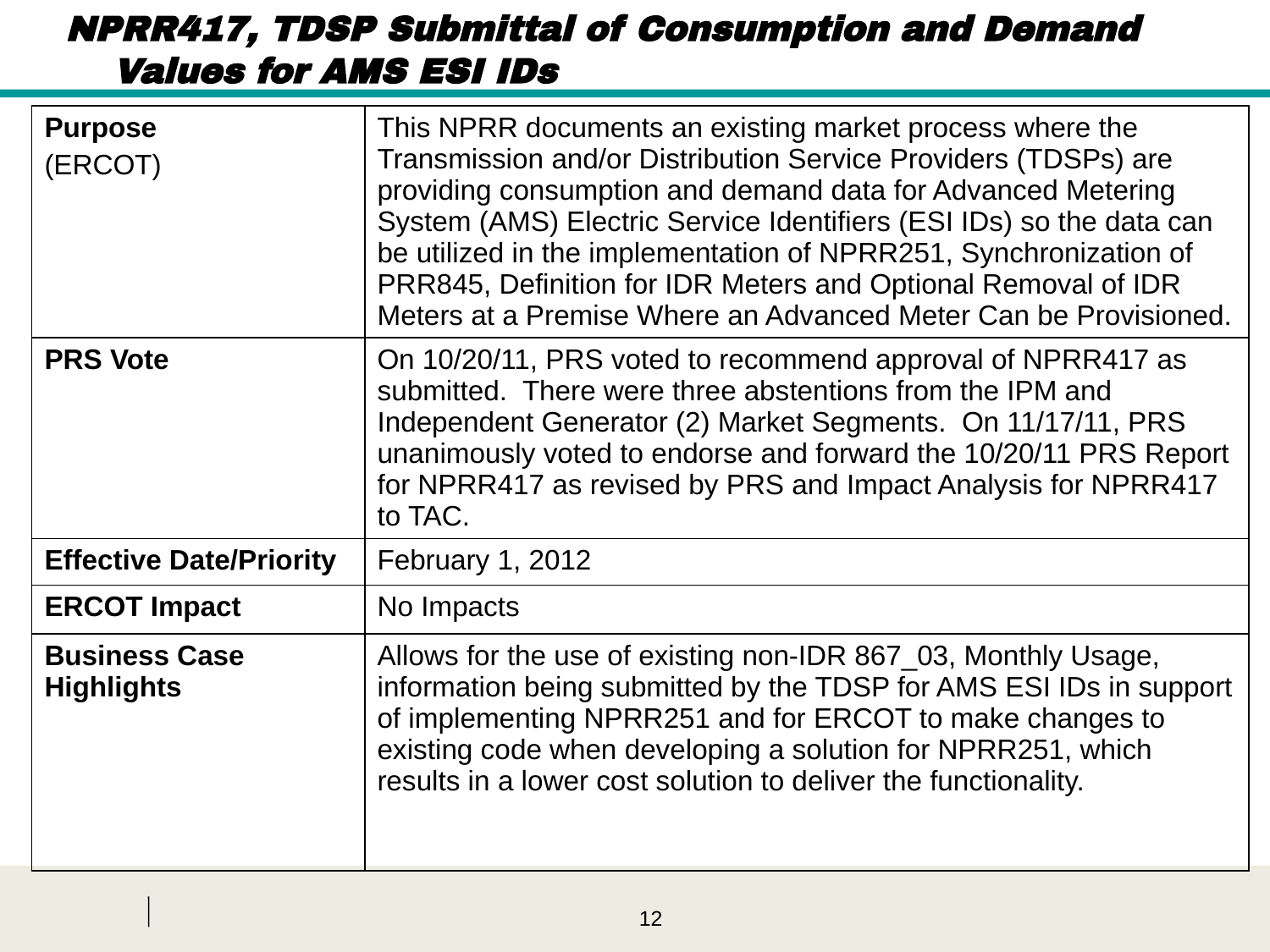

NPRR417, TDSP Submittal of Consumption and Demand Values for AMS ESI IDs
| Purpose (ERCOT) | This NPRR documents an existing market process where the Transmission and/or Distribution Service Providers (TDSPs) are providing consumption and demand data for Advanced Metering System (AMS) Electric Service Identifiers (ESI IDs) so the data can be utilized in the implementation of NPRR251, Synchronization of PRR845, Definition for IDR Meters and Optional Removal of IDR Meters at a Premise Where an Advanced Meter Can be Provisioned. |
| --- | --- |
| PRS Vote | On 10/20/11, PRS voted to recommend approval of NPRR417 as submitted. There were three abstentions from the IPM and Independent Generator (2) Market Segments. On 11/17/11, PRS unanimously voted to endorse and forward the 10/20/11 PRS Report for NPRR417 as revised by PRS and Impact Analysis for NPRR417 to TAC. |
| Effective Date/Priority | February 1, 2012 |
| ERCOT Impact | No Impacts |
| Business Case Highlights | Allows for the use of existing non-IDR 867\_03, Monthly Usage, information being submitted by the TDSP for AMS ESI IDs in support of implementing NPRR251 and for ERCOT to make changes to existing code when developing a solution for NPRR251, which results in a lower cost solution to deliver the functionality. |